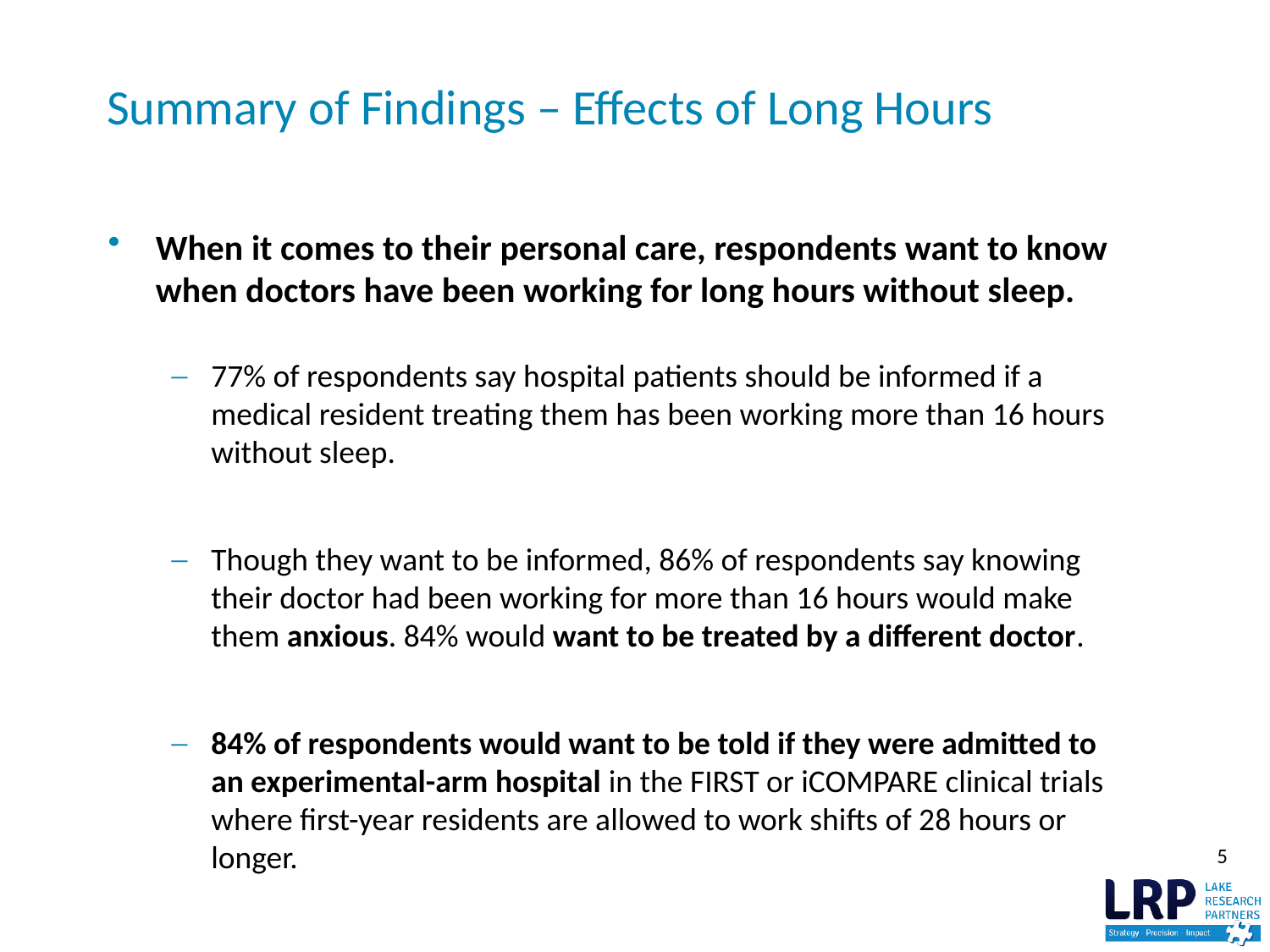

# Summary of Findings – Effects of Long Hours
When it comes to their personal care, respondents want to know when doctors have been working for long hours without sleep.

77% of respondents say hospital patients should be informed if a medical resident treating them has been working more than 16 hours without sleep.

Though they want to be informed, 86% of respondents say knowing their doctor had been working for more than 16 hours would make them anxious. 84% would want to be treated by a different doctor.

84% of respondents would want to be told if they were admitted to an experimental-arm hospital in the FIRST or iCOMPARE clinical trials where first-year residents are allowed to work shifts of 28 hours or longer.

5